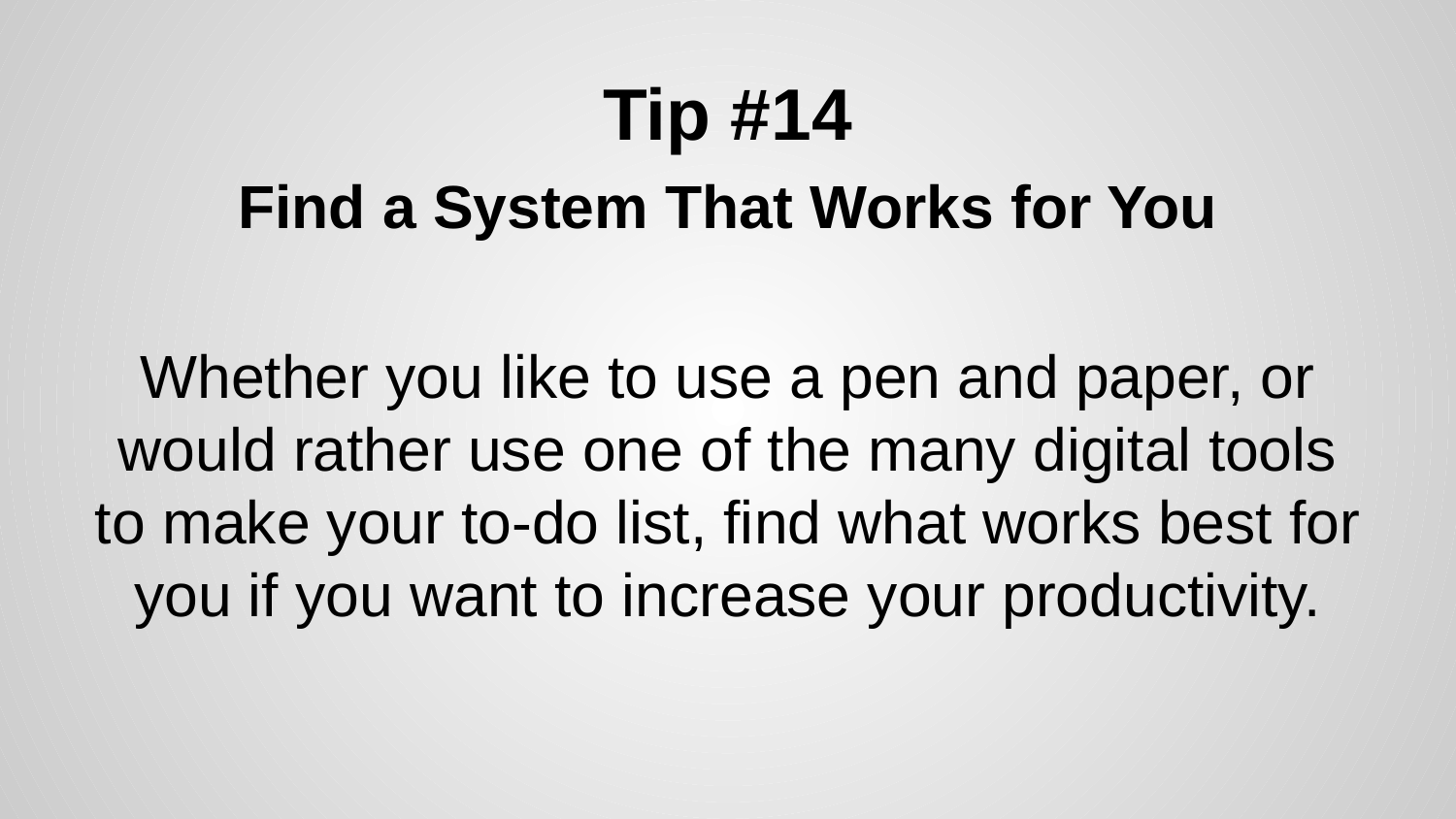

# Tip #14

Find a System That Works for You

Whether you like to use a pen and paper, or would rather use one of the many digital tools to make your to-do list, find what works best for you if you want to increase your productivity.